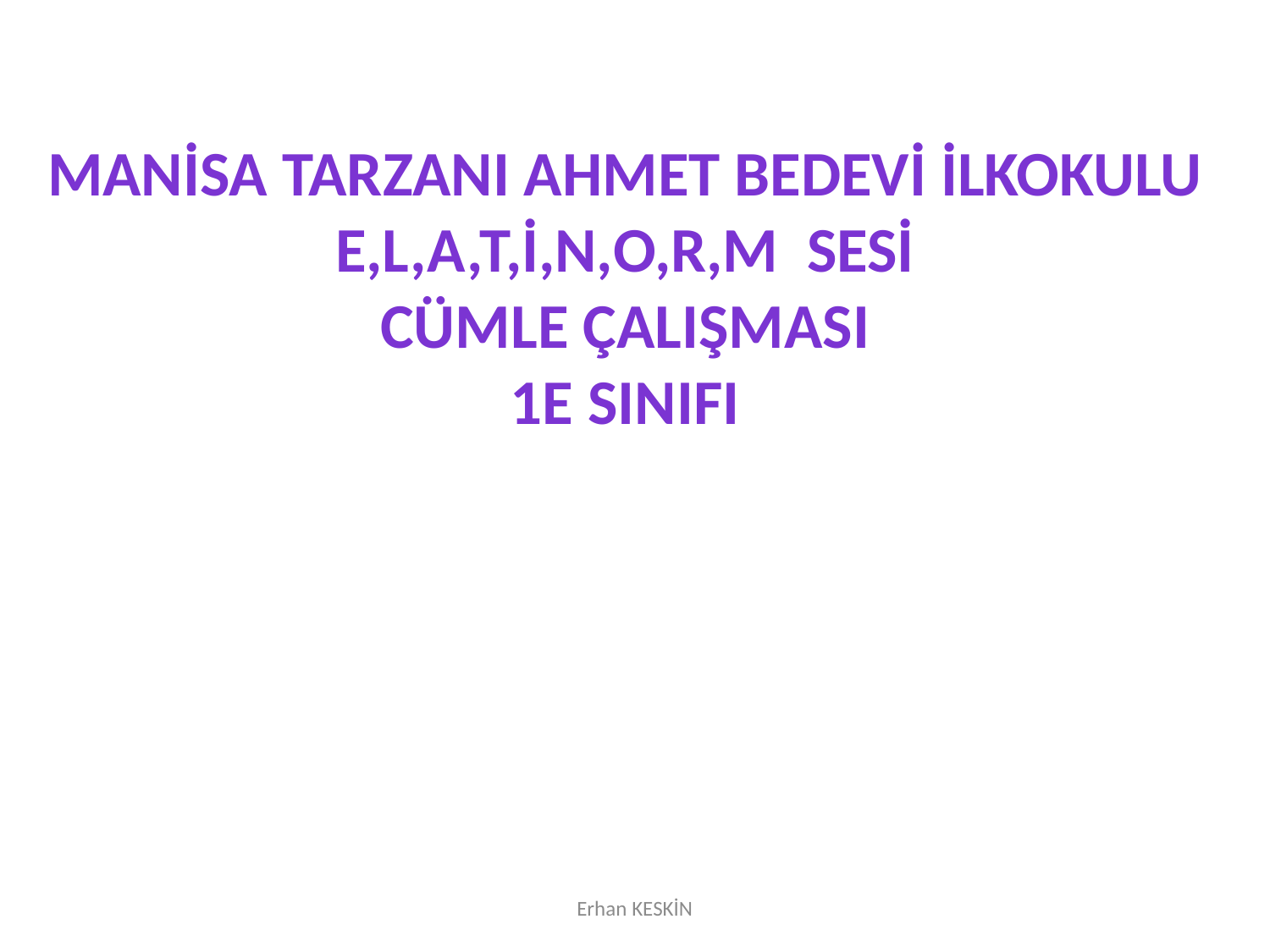

Manİsa tarzanI ahmet bedevİ İlkokulu
E,l,a,t,İ,n,o,r,m  sesİ
Cümle çalIşmasI
1e sInIfI
Erhan KESKİN